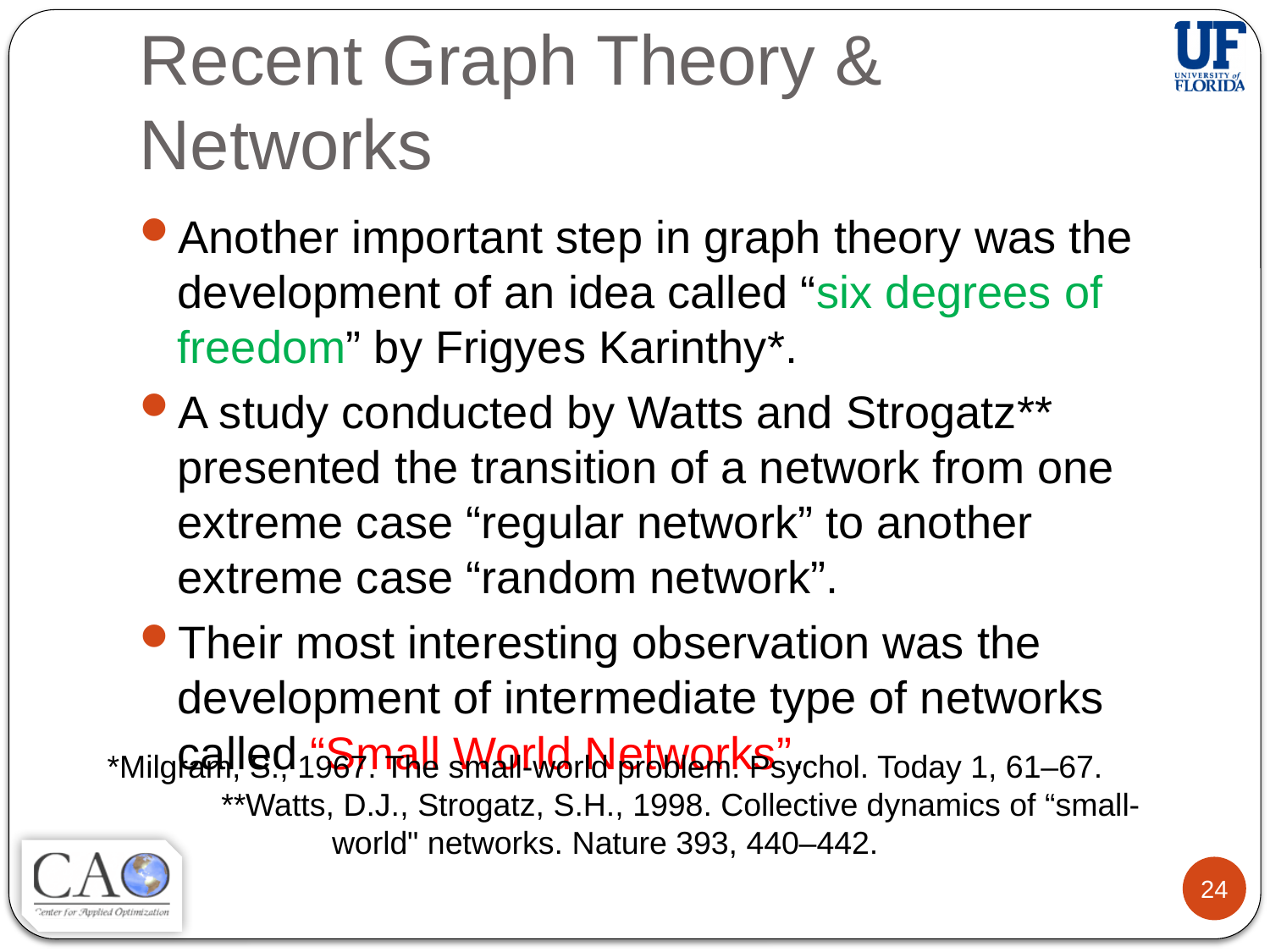

# Recent Graph Theory & Networks
Another important step in graph theory was the development of an idea called “six degrees of freedom” by Frigyes Karinthy*.
A study conducted by Watts and Strogatz** presented the transition of a network from one extreme case “regular network” to another extreme case “random network”.
Their most interesting observation was the development of intermediate type of networks called “Small World Networks”.
*Milgram, S., 1967. The small-world problem. Psychol. Today 1, 61–67.
                 **Watts, D.J., Strogatz, S.H., 1998. Collective dynamics of “small-world" networks. Nature 393, 440–442.
24